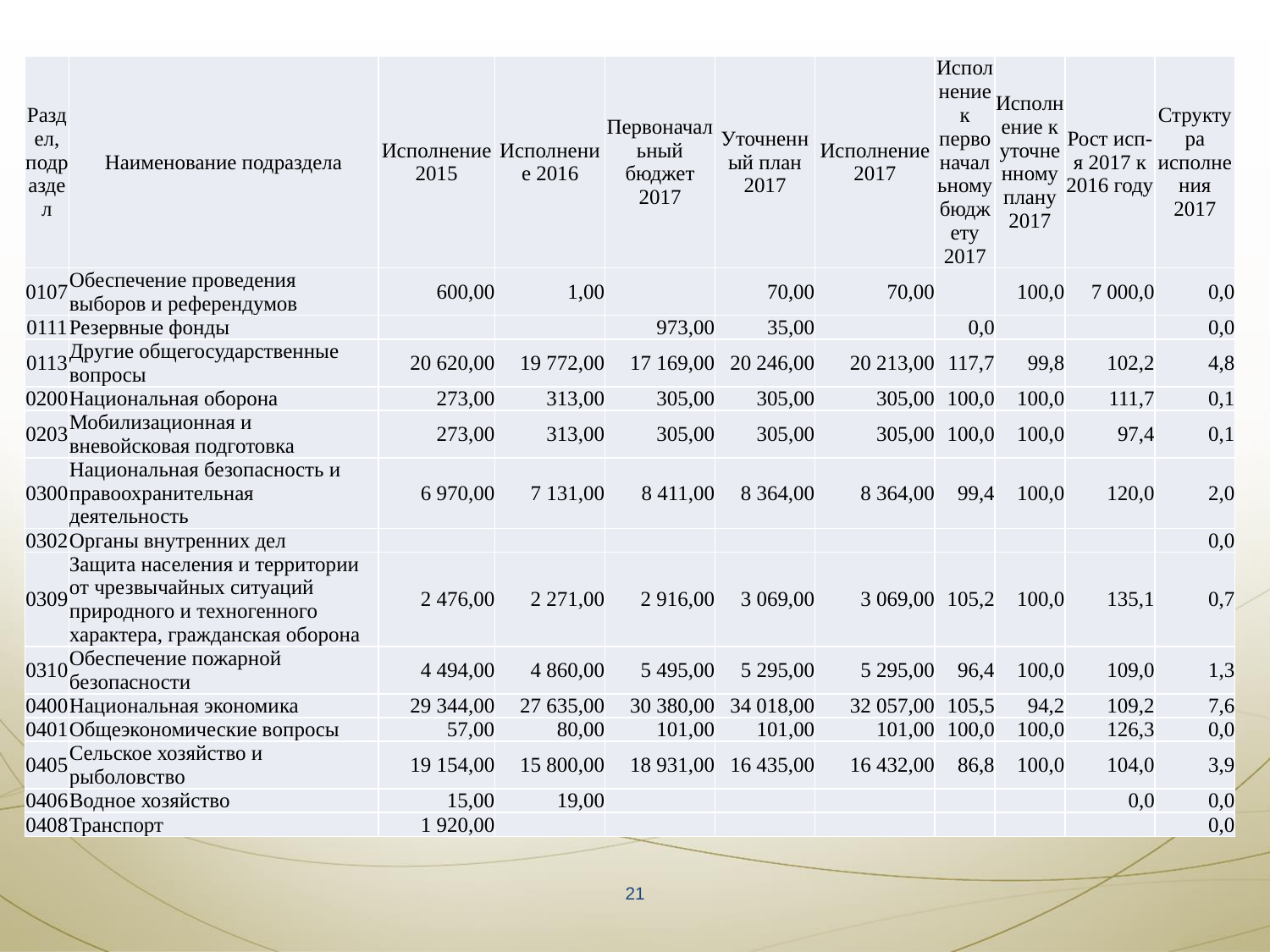

| Раздел, подраздел | Наименование подраздела | Исполнение 2015 | Исполнение 2016 | Первоначальный бюджет 2017 | Уточненный план 2017 | Исполнение 2017 | Исполнение к первоначальному бюджету 2017 | Исполнение к уточненному плану 2017 | Рост исп-я 2017 к 2016 году | Структура исполнения 2017 |
| --- | --- | --- | --- | --- | --- | --- | --- | --- | --- | --- |
| 0107 | Обеспечение проведения выборов и референдумов | 600,00 | 1,00 |  | 70,00 | 70,00 |  | 100,0 | 7 000,0 | 0,0 |
| 0111 | Резервные фонды |  |  | 973,00 | 35,00 |  | 0,0 |  |  | 0,0 |
| 0113 | Другие общегосударственные вопросы | 20 620,00 | 19 772,00 | 17 169,00 | 20 246,00 | 20 213,00 | 117,7 | 99,8 | 102,2 | 4,8 |
| 0200 | Национальная оборона | 273,00 | 313,00 | 305,00 | 305,00 | 305,00 | 100,0 | 100,0 | 111,7 | 0,1 |
| 0203 | Мобилизационная и вневойсковая подготовка | 273,00 | 313,00 | 305,00 | 305,00 | 305,00 | 100,0 | 100,0 | 97,4 | 0,1 |
| 0300 | Национальная безопасность и правоохранительная деятельность | 6 970,00 | 7 131,00 | 8 411,00 | 8 364,00 | 8 364,00 | 99,4 | 100,0 | 120,0 | 2,0 |
| 0302 | Органы внутренних дел |  |  |  |  |  |  |  |  | 0,0 |
| 0309 | Защита населения и территории от чрезвычайных ситуаций природного и техногенного характера, гражданская оборона | 2 476,00 | 2 271,00 | 2 916,00 | 3 069,00 | 3 069,00 | 105,2 | 100,0 | 135,1 | 0,7 |
| 0310 | Обеспечение пожарной безопасности | 4 494,00 | 4 860,00 | 5 495,00 | 5 295,00 | 5 295,00 | 96,4 | 100,0 | 109,0 | 1,3 |
| 0400 | Национальная экономика | 29 344,00 | 27 635,00 | 30 380,00 | 34 018,00 | 32 057,00 | 105,5 | 94,2 | 109,2 | 7,6 |
| 0401 | Общеэкономические вопросы | 57,00 | 80,00 | 101,00 | 101,00 | 101,00 | 100,0 | 100,0 | 126,3 | 0,0 |
| 0405 | Сельское хозяйство и рыболовство | 19 154,00 | 15 800,00 | 18 931,00 | 16 435,00 | 16 432,00 | 86,8 | 100,0 | 104,0 | 3,9 |
| 0406 | Водное хозяйство | 15,00 | 19,00 |  |  |  |  |  | 0,0 | 0,0 |
| 0408 | Транспорт | 1 920,00 |  |  |  |  |  |  |  | 0,0 |
21